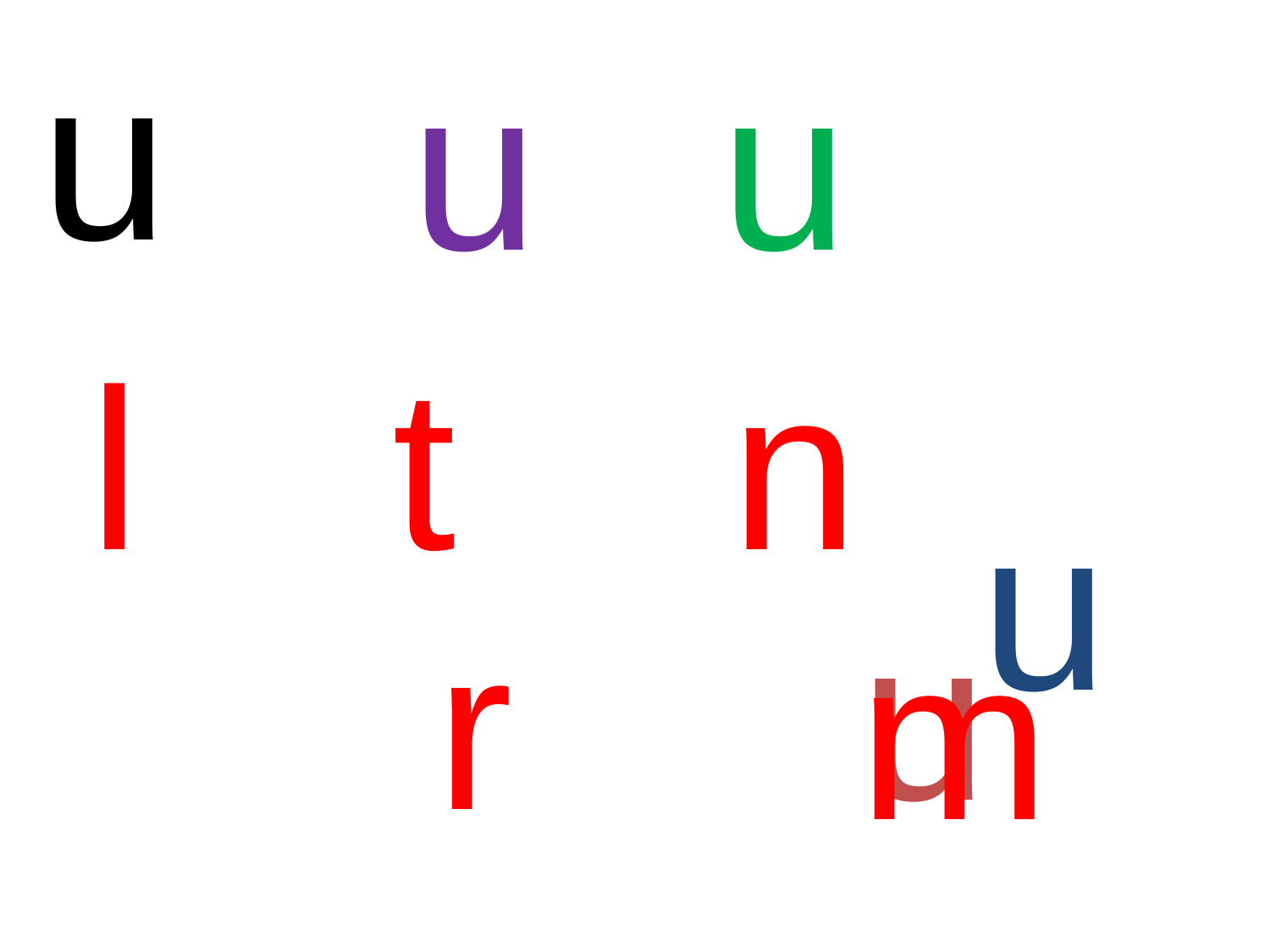

u
u
u
l
t
n
u
u
r
m